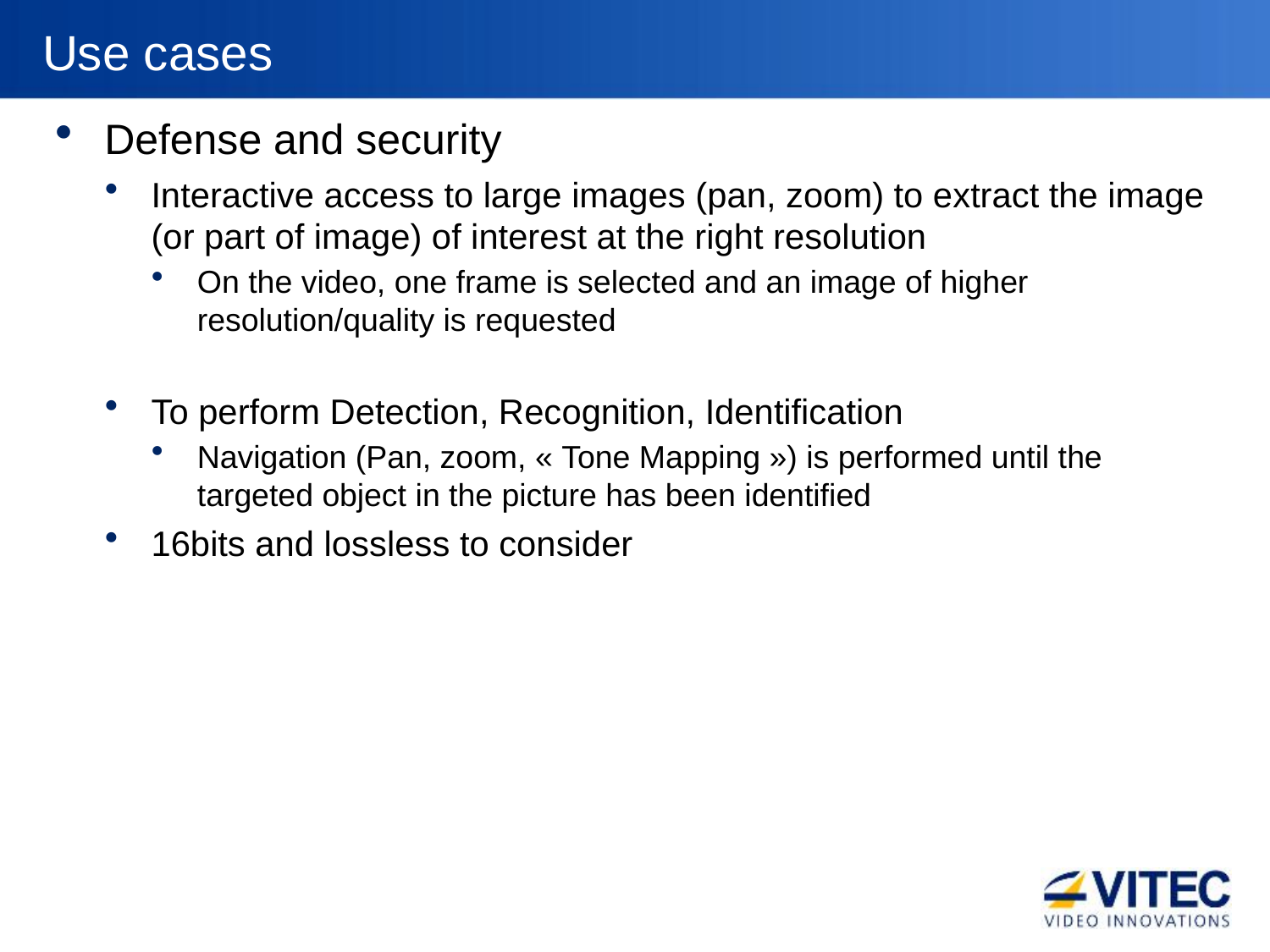

# Use cases
Defense and security
Interactive access to large images (pan, zoom) to extract the image (or part of image) of interest at the right resolution
On the video, one frame is selected and an image of higher resolution/quality is requested

To perform Detection, Recognition, Identification
Navigation (Pan, zoom, « Tone Mapping ») is performed until the targeted object in the picture has been identified
16bits and lossless to consider